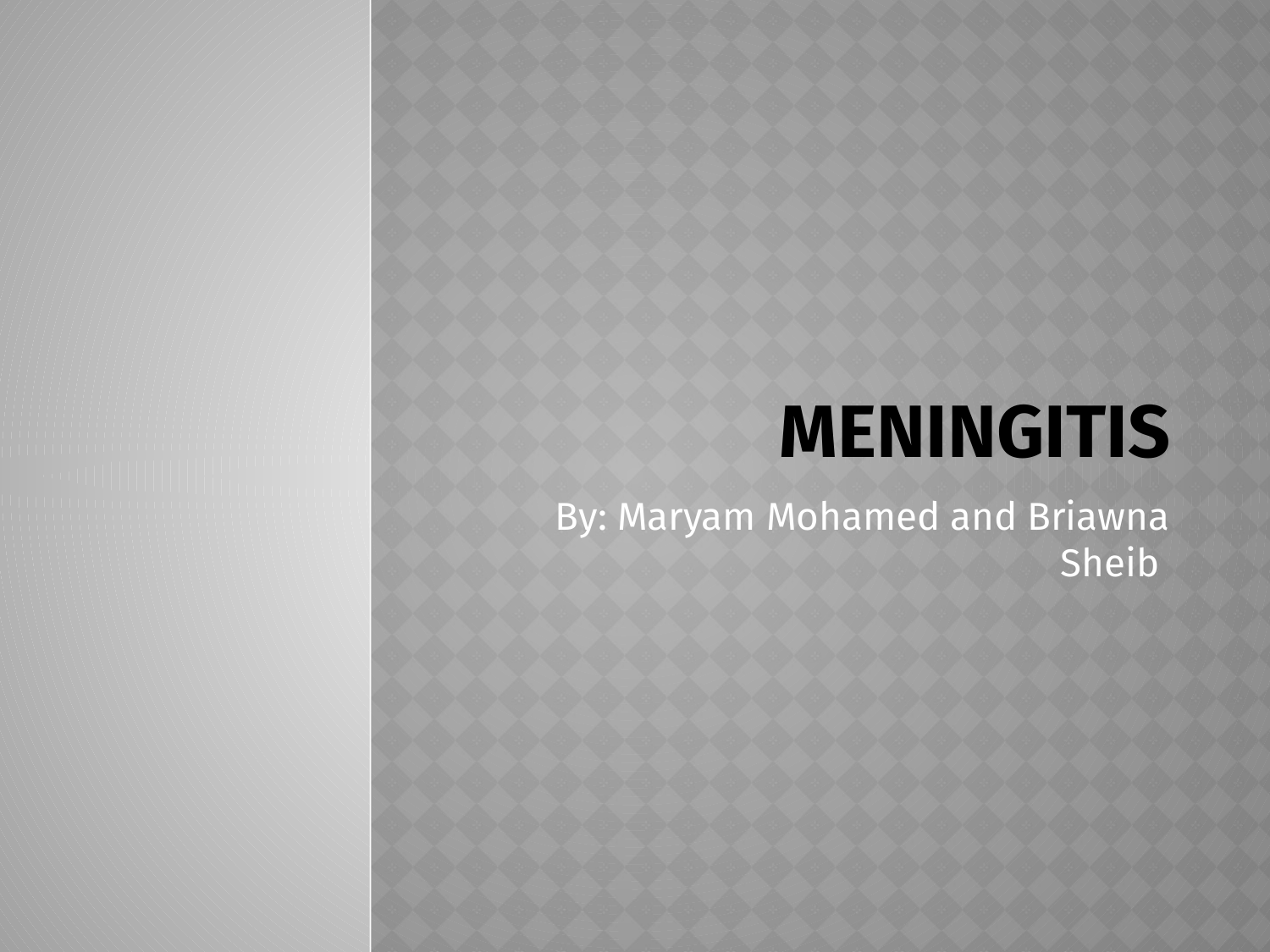

# Meningitis
By: Maryam Mohamed and Briawna Sheib